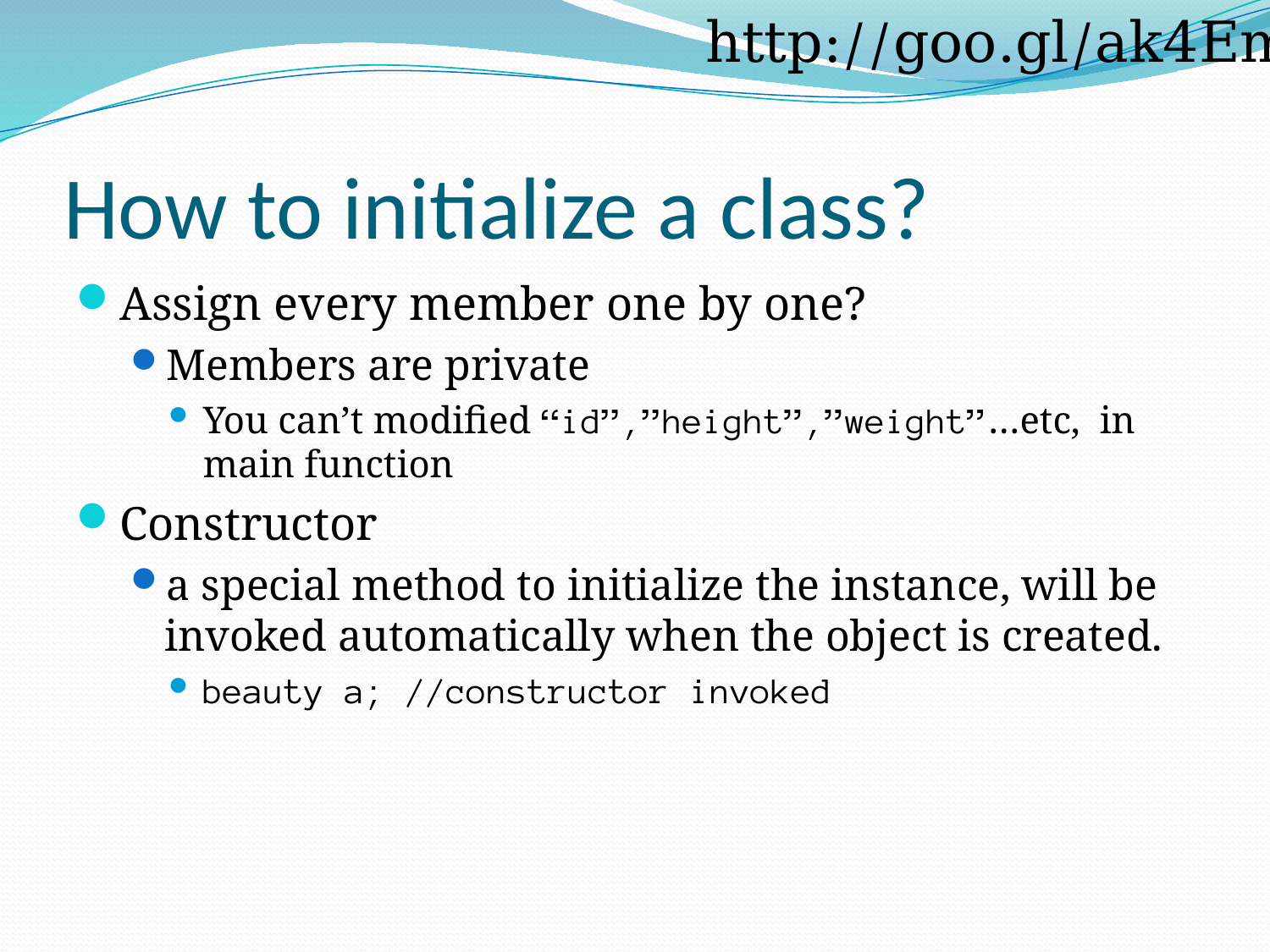

http://goo.gl/ak4Em
# How to initialize a class?
Assign every member one by one?
Members are private
You can’t modified “id”,”height”,”weight”…etc,  in main function
Constructor
a special method to initialize the instance, will be invoked automatically when the object is created.
beauty a; //constructor invoked